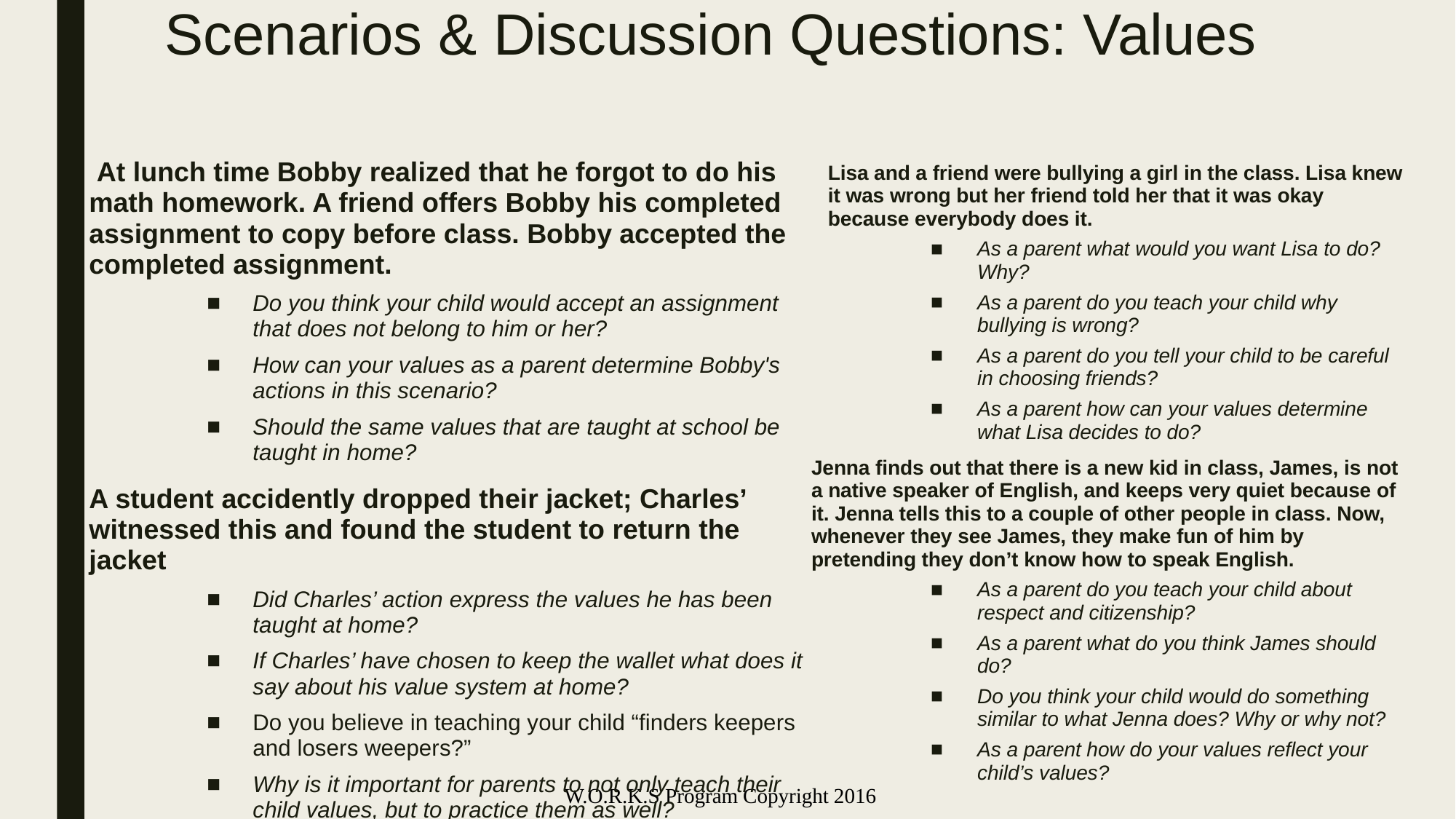

# Scenarios & Discussion Questions: Values
 At lunch time Bobby realized that he forgot to do his math homework. A friend offers Bobby his completed assignment to copy before class. Bobby accepted the completed assignment.
Do you think your child would accept an assignment that does not belong to him or her?
How can your values as a parent determine Bobby's actions in this scenario?
Should the same values that are taught at school be taught in home?
A student accidently dropped their jacket; Charles’ witnessed this and found the student to return the jacket
Did Charles’ action express the values he has been taught at home?
If Charles’ have chosen to keep the wallet what does it say about his value system at home?
Do you believe in teaching your child “finders keepers and losers weepers?”
Why is it important for parents to not only teach their child values, but to practice them as well?

Lisa and a friend were bullying a girl in the class. Lisa knew it was wrong but her friend told her that it was okay because everybody does it.
As a parent what would you want Lisa to do? Why?
As a parent do you teach your child why bullying is wrong?
As a parent do you tell your child to be careful in choosing friends?
As a parent how can your values determine what Lisa decides to do?
Jenna finds out that there is a new kid in class, James, is not a native speaker of English, and keeps very quiet because of it. Jenna tells this to a couple of other people in class. Now, whenever they see James, they make fun of him by pretending they don’t know how to speak English.
As a parent do you teach your child about respect and citizenship?
As a parent what do you think James should do?
Do you think your child would do something similar to what Jenna does? Why or why not?
As a parent how do your values reflect your child’s values?

W.O.R.K.S Program Copyright 2016